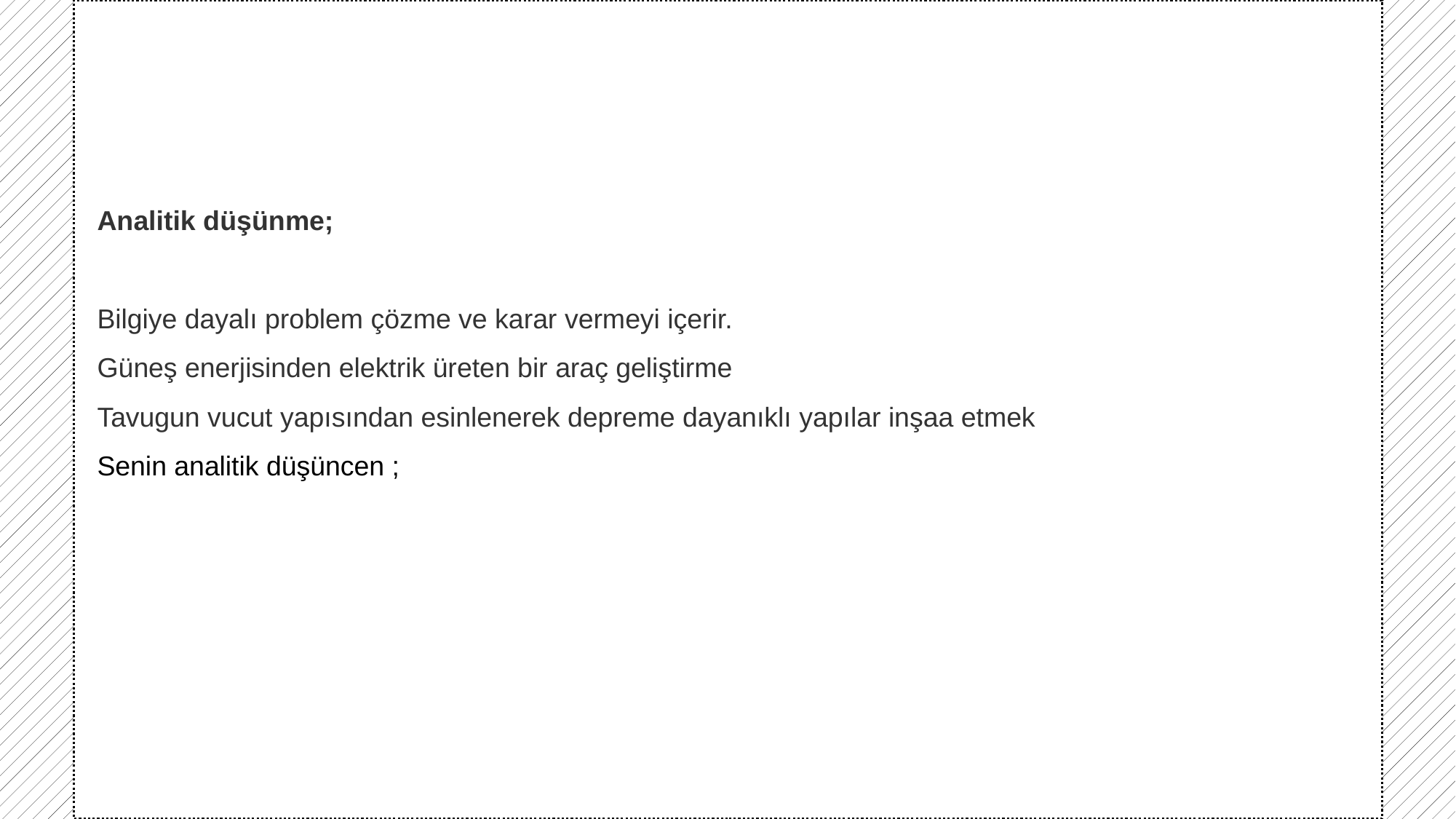

Analitik düşünme;

Bilgiye dayalı problem çözme ve karar vermeyi içerir.
Güneş enerjisinden elektrik üreten bir araç geliştirme
Tavugun vucut yapısından esinlenerek depreme dayanıklı yapılar inşaa etmek
Senin analitik düşüncen ;